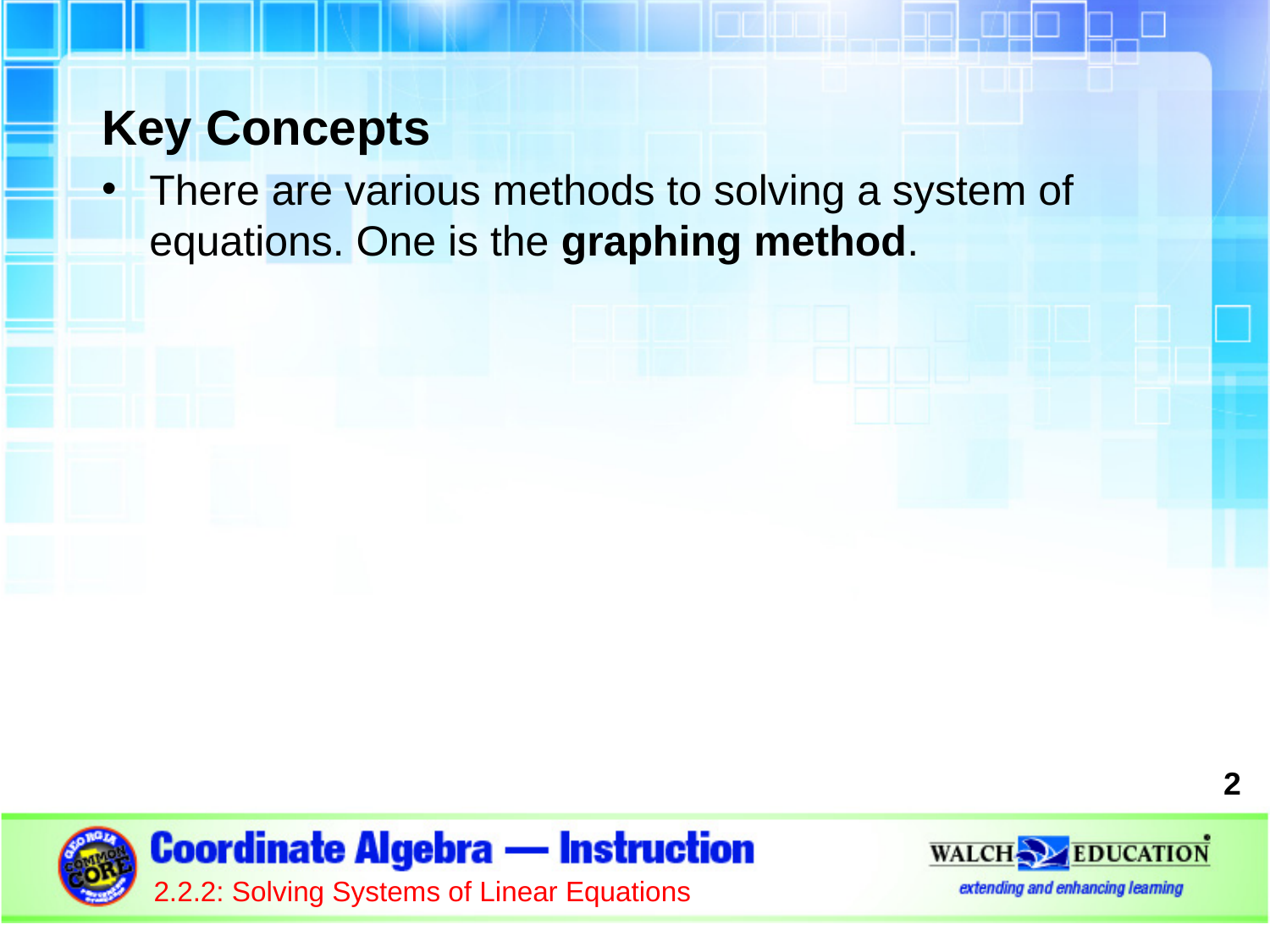

Key Concepts
There are various methods to solving a system of equations. One is the graphing method.
2
2.2.2: Solving Systems of Linear Equations